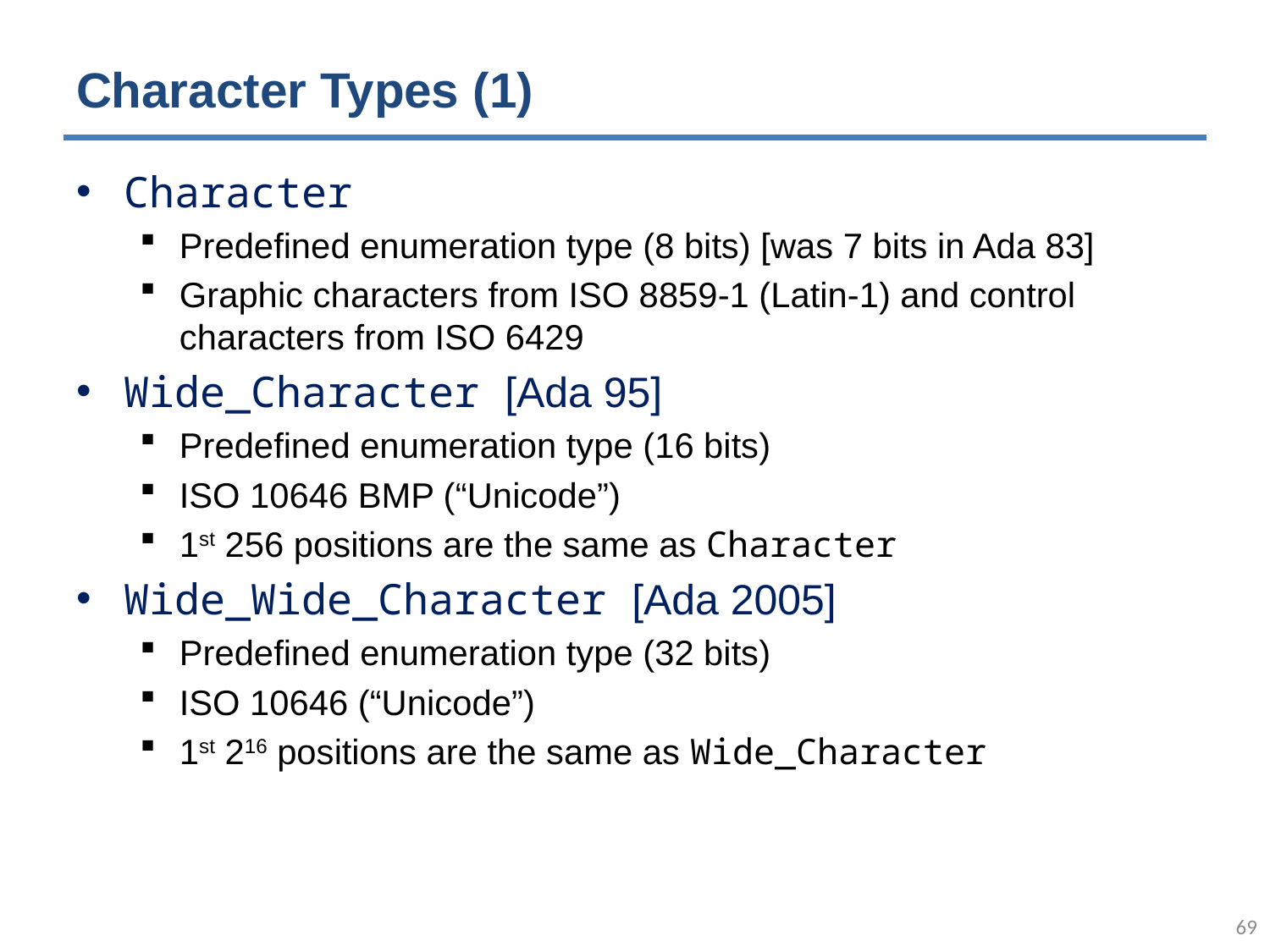

# Character Types (1)
Character
Predefined enumeration type (8 bits) [was 7 bits in Ada 83]
Graphic characters from ISO 8859-1 (Latin-1) and control characters from ISO 6429
Wide_Character [Ada 95]
Predefined enumeration type (16 bits)
ISO 10646 BMP (“Unicode”)
1st 256 positions are the same as Character
Wide_Wide_Character [Ada 2005]
Predefined enumeration type (32 bits)
ISO 10646 (“Unicode”)
1st 216 positions are the same as Wide_Character
69